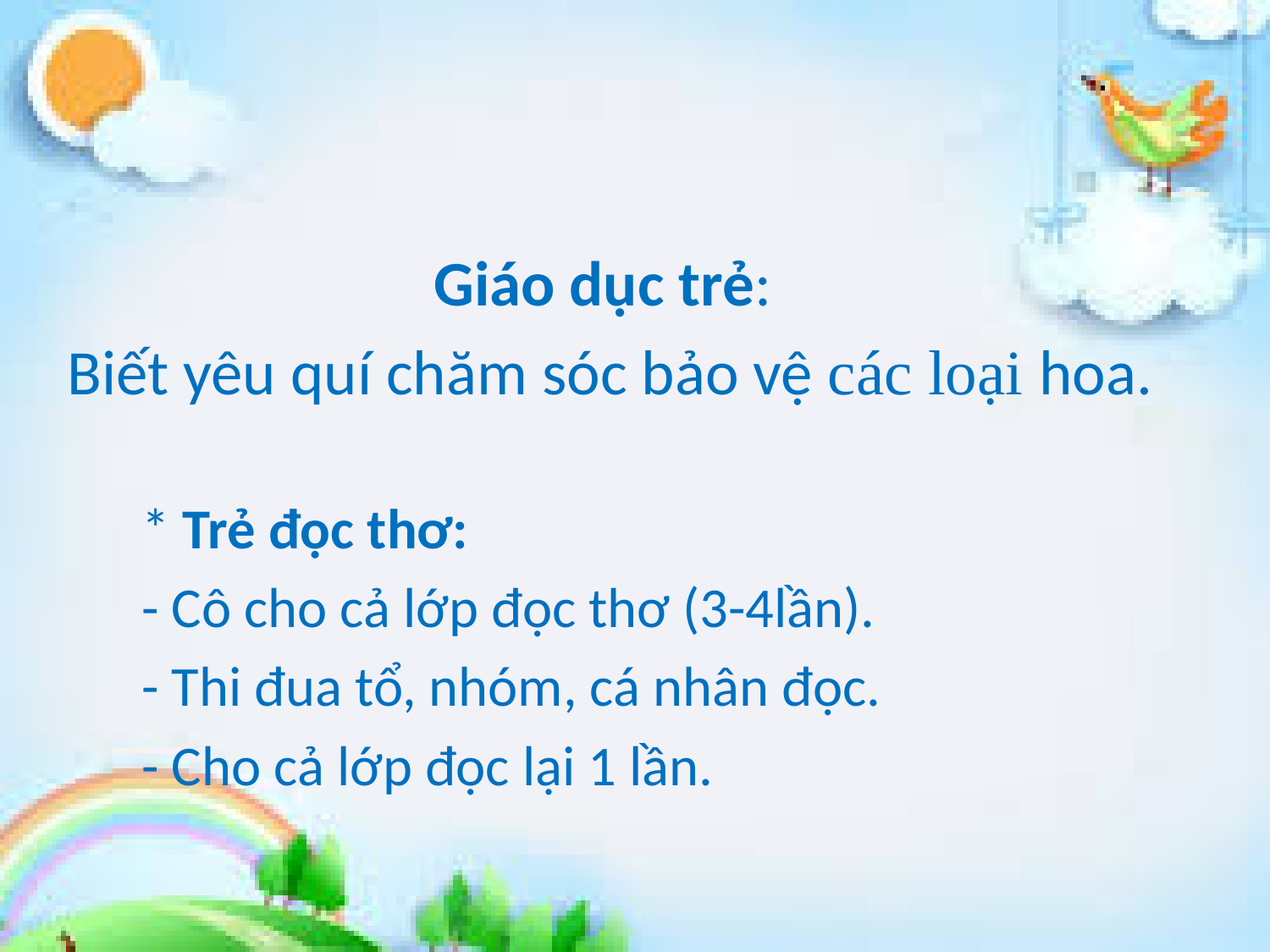

Giáo dục trẻ:
Biết yêu quí chăm sóc bảo vệ các loại hoa.
* Trẻ đọc thơ:
- Cô cho cả lớp đọc thơ (3-4lần).
- Thi đua tổ, nhóm, cá nhân đọc.
- Cho cả lớp đọc lại 1 lần.